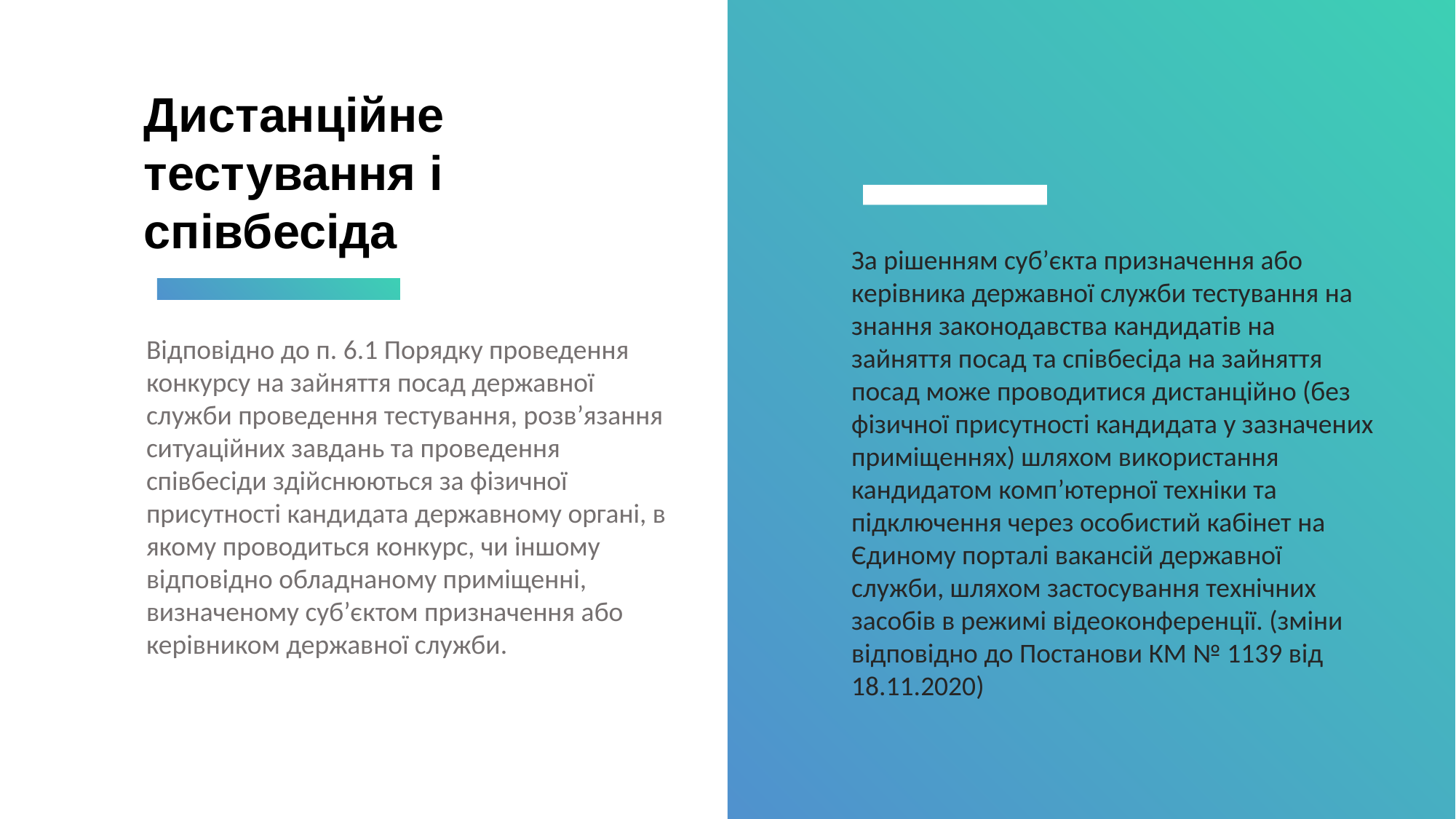

Дистанційне тестування і співбесіда

За рішенням суб’єкта призначення або керівника державної служби тестування на знання законодавства кандидатів на зайняття посад та співбесіда на зайняття посад може проводитися дистанційно (без фізичної присутності кандидата у зазначених приміщеннях) шляхом використання кандидатом комп’ютерної техніки та підключення через особистий кабінет на Єдиному порталі вакансій державної служби, шляхом застосування технічних засобів в режимі відеоконференції. (зміни відповідно до Постанови КМ № 1139 від 18.11.2020)

Відповідно до п. 6.1 Порядку проведення конкурсу на зайняття посад державної служби проведення тестування, розв’язання ситуаційних завдань та проведення співбесіди здійснюються за фізичної присутності кандидата державному органі, в якому проводиться конкурс, чи іншому відповідно обладнаному приміщенні, визначеному суб’єктом призначення або керівником державної служби.